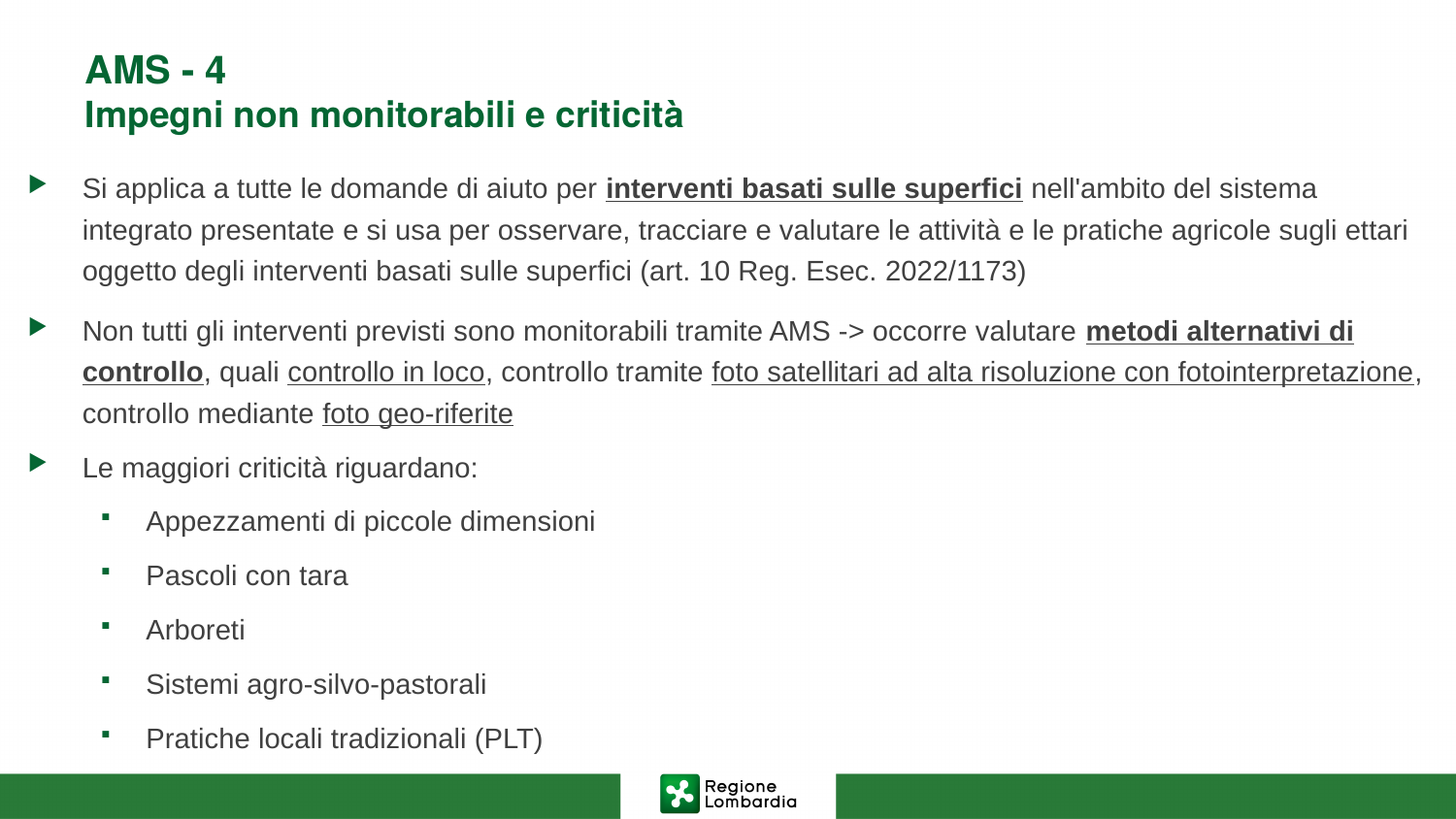

# AMS - 4 Impegni non monitorabili e criticità
Si applica a tutte le domande di aiuto per interventi basati sulle superfici nell'ambito del sistema integrato presentate e si usa per osservare, tracciare e valutare le attività e le pratiche agricole sugli ettari oggetto degli interventi basati sulle superfici (art. 10 Reg. Esec. 2022/1173)
Non tutti gli interventi previsti sono monitorabili tramite AMS -> occorre valutare metodi alternativi di controllo, quali controllo in loco, controllo tramite foto satellitari ad alta risoluzione con fotointerpretazione, controllo mediante foto geo-riferite
Le maggiori criticità riguardano:
Appezzamenti di piccole dimensioni
Pascoli con tara
Arboreti
Sistemi agro-silvo-pastorali
Pratiche locali tradizionali (PLT)